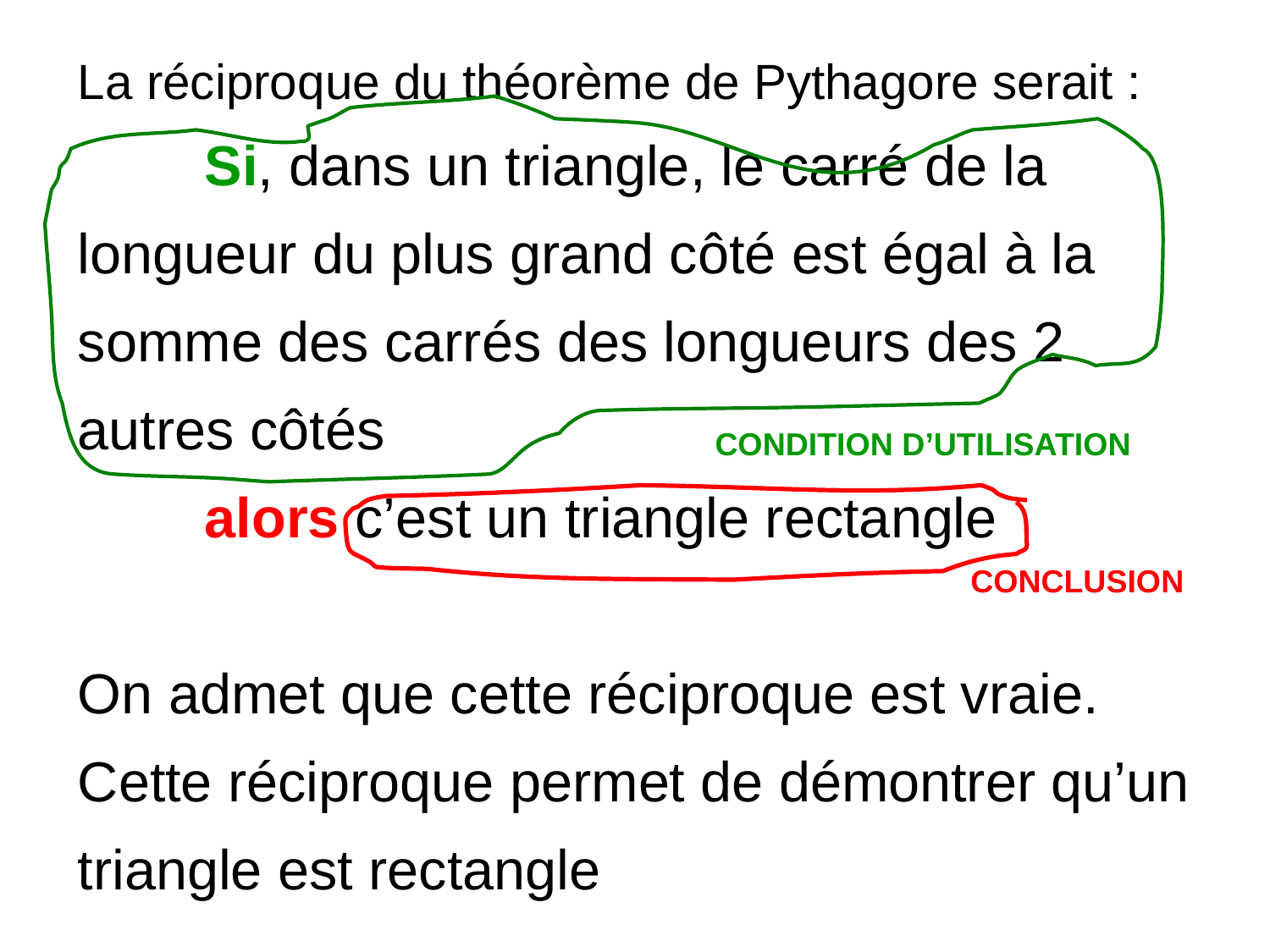

La réciproque du théorème de Pythagore serait :
	Si, dans un triangle, le carré de la longueur du plus grand côté est égal à la somme des carrés des longueurs des 2 autres côtés
	alors c’est un triangle rectangle

On admet que cette réciproque est vraie.
Cette réciproque permet de démontrer qu’un triangle est rectangle

CONDITION D’UTILISATION

CONCLUSION